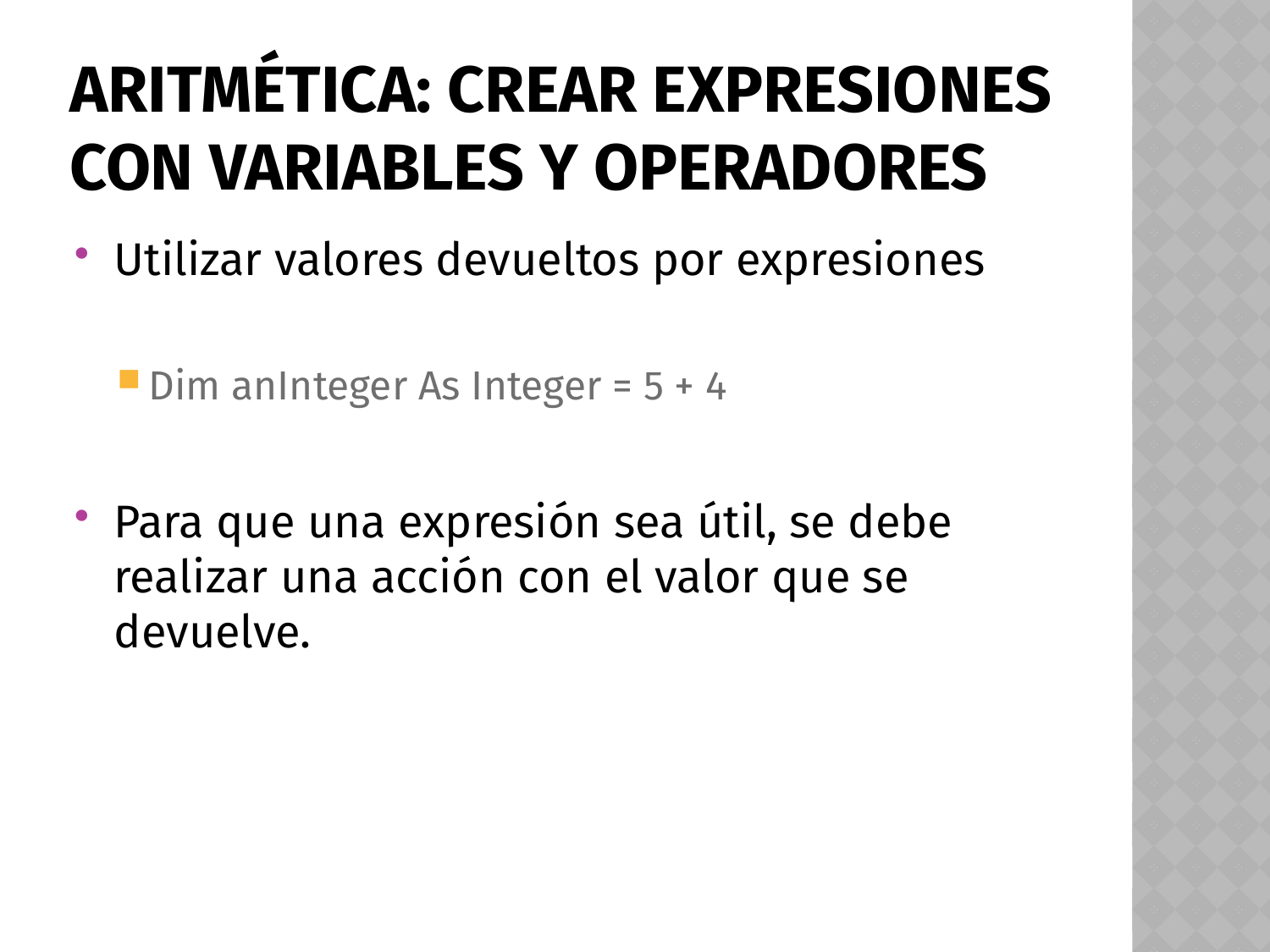

# Aritmética: crear expresiones con variables y operadores
Utilizar valores devueltos por expresiones

Dim anInteger As Integer = 5 + 4

Para que una expresión sea útil, se debe realizar una acción con el valor que se devuelve.